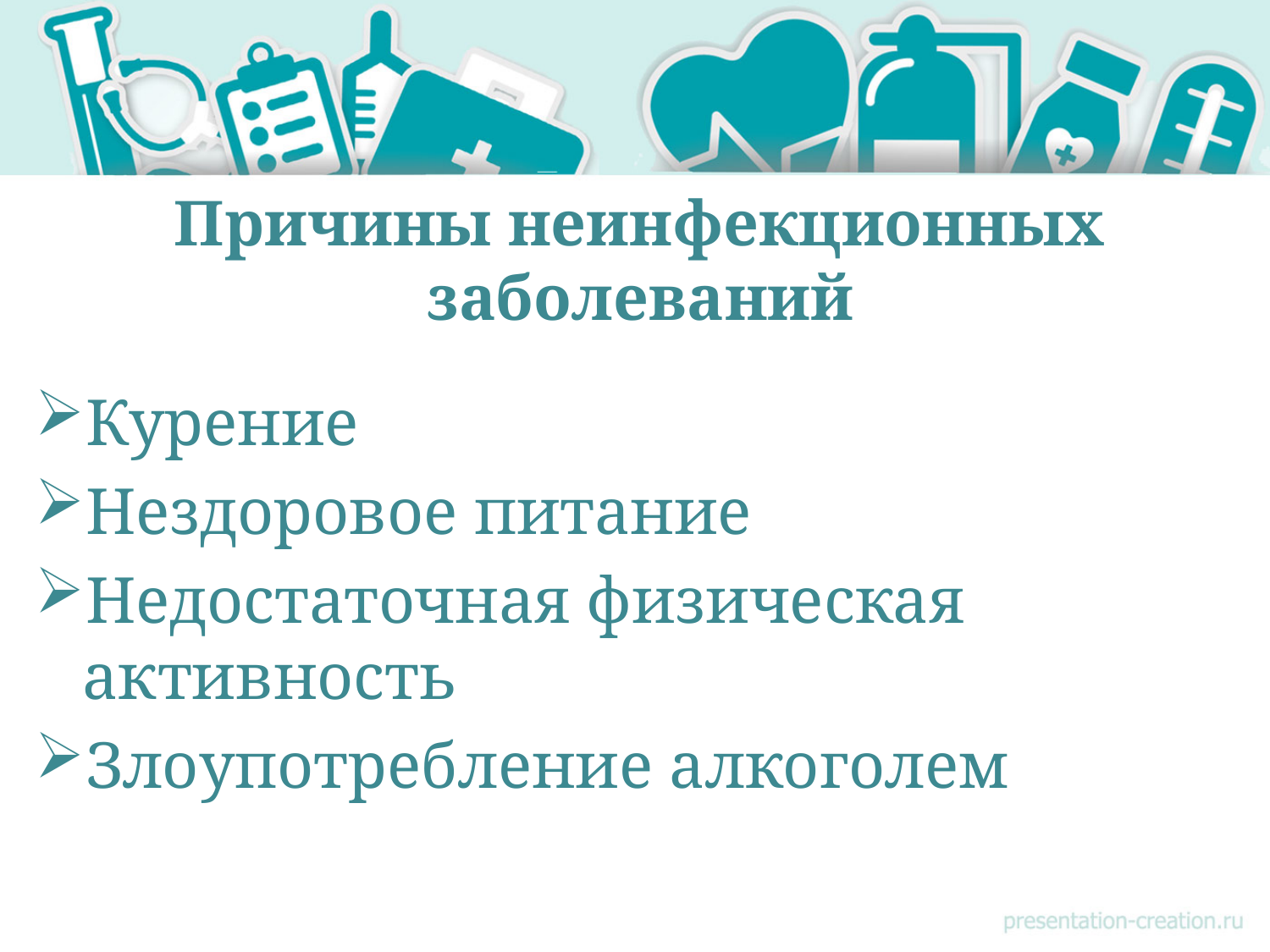

# Причины неинфекционных заболеваний
Курение
Нездоровое питание
Недостаточная физическая активность
Злоупотребление алкоголем